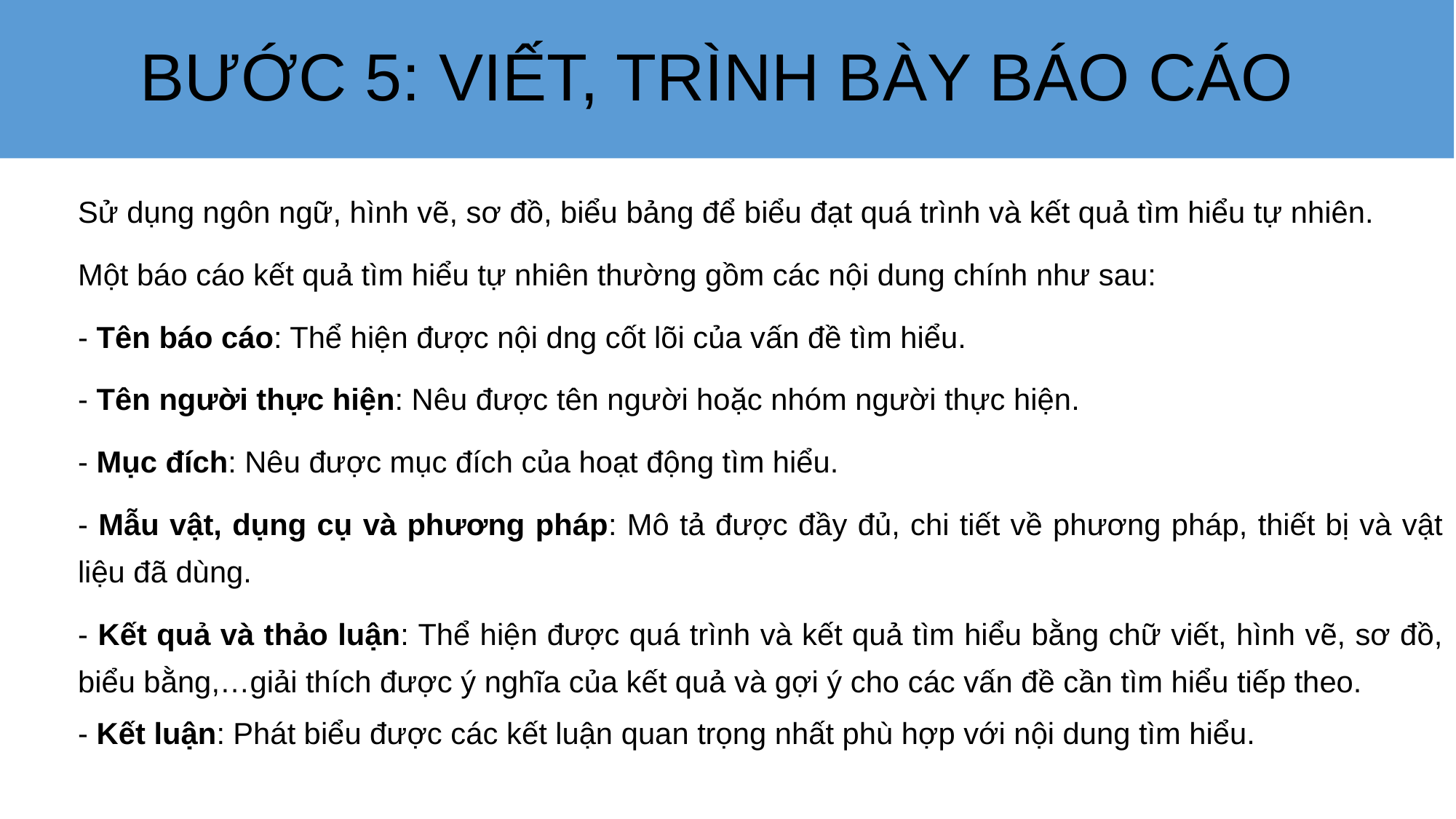

# BƯỚC 5: VIẾT, TRÌNH BÀY BÁO CÁO
Sử dụng ngôn ngữ, hình vẽ, sơ đồ, biểu bảng để biểu đạt quá trình và kết quả tìm hiểu tự nhiên.
Một báo cáo kết quả tìm hiểu tự nhiên thường gồm các nội dung chính như sau:
- Tên báo cáo: Thể hiện được nội dng cốt lõi của vấn đề tìm hiểu.
- Tên người thực hiện: Nêu được tên người hoặc nhóm người thực hiện.
- Mục đích: Nêu được mục đích của hoạt động tìm hiểu.
- Mẫu vật, dụng cụ và phương pháp: Mô tả được đầy đủ, chi tiết về phương pháp, thiết bị và vật liệu đã dùng.
- Kết quả và thảo luận: Thể hiện được quá trình và kết quả tìm hiểu bằng chữ viết, hình vẽ, sơ đồ, biểu bằng,…giải thích được ý nghĩa của kết quả và gợi ý cho các vấn đề cần tìm hiểu tiếp theo.
- Kết luận: Phát biểu được các kết luận quan trọng nhất phù hợp với nội dung tìm hiểu.